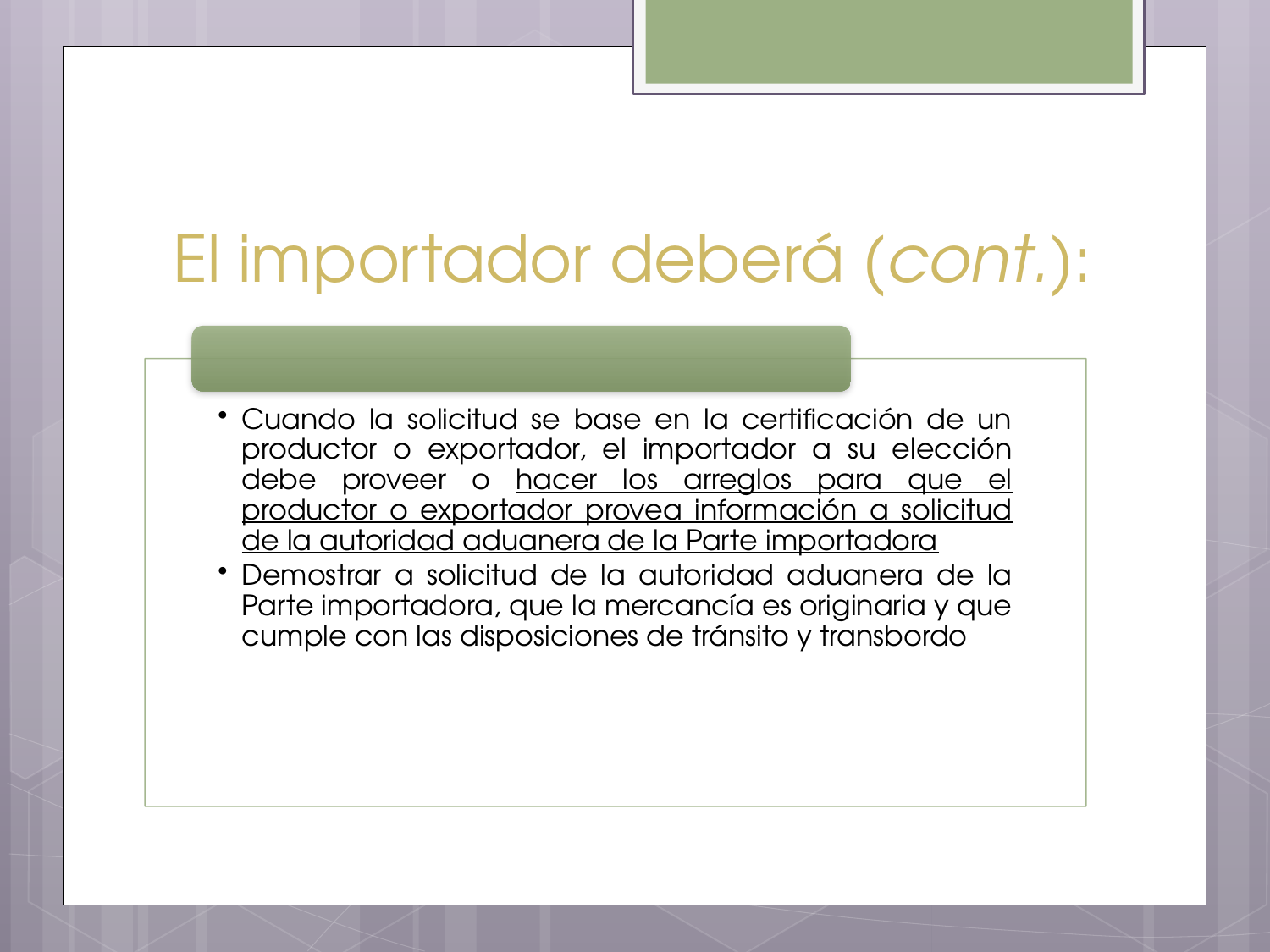

# El importador deberá (cont.):
Cuando la solicitud se base en la certificación de un productor o exportador, el importador a su elección debe proveer o hacer los arreglos para que el productor o exportador provea información a solicitud de la autoridad aduanera de la Parte importadora
Demostrar a solicitud de la autoridad aduanera de la Parte importadora, que la mercancía es originaria y que cumple con las disposiciones de tránsito y transbordo